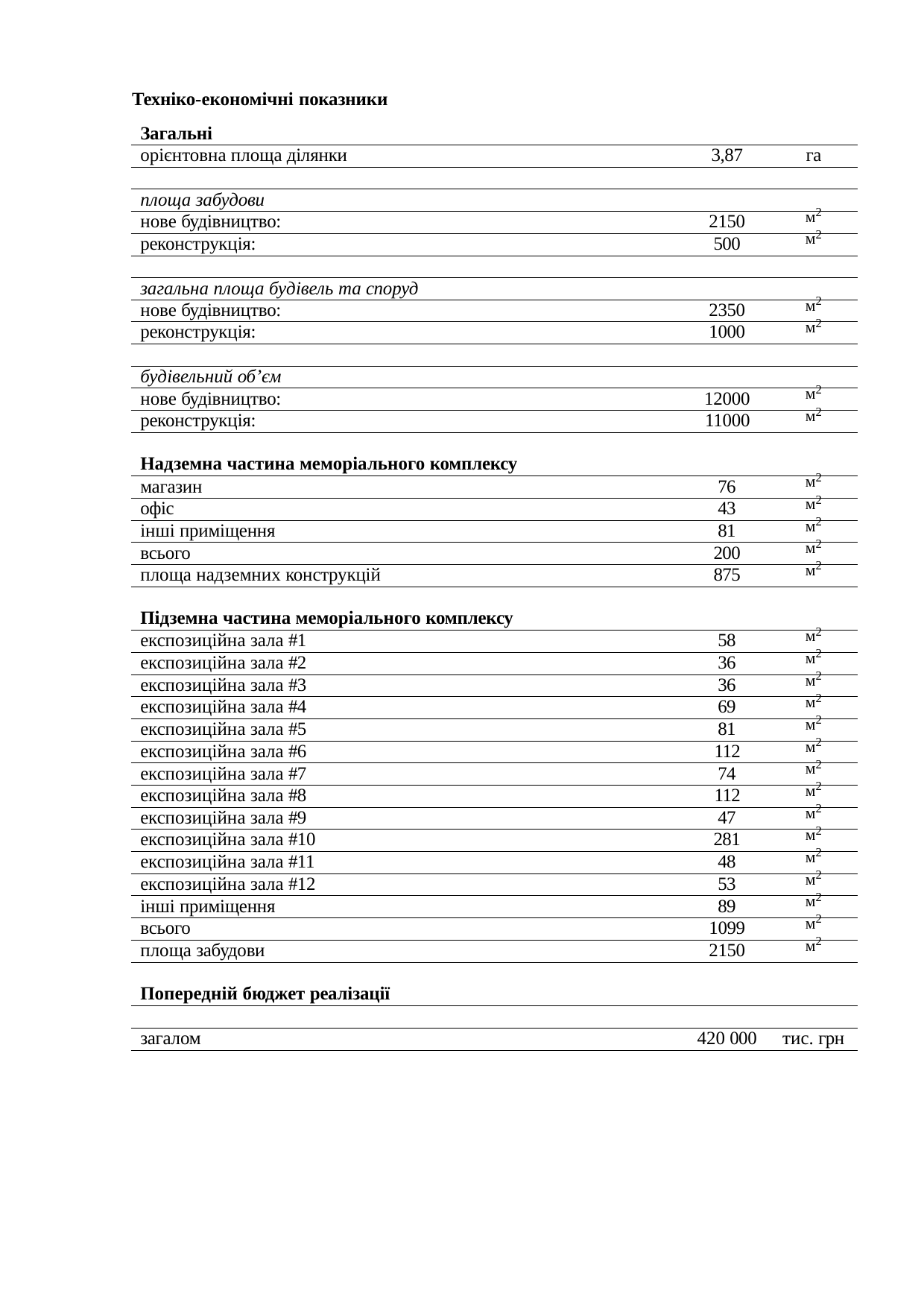

Техніко-економічні показники
| Загальні |  |  |
| --- | --- | --- |
| орієнтовна площа ділянки | 3,87 | га |
|  |  |  |
| площа забудови |  |  |
| нове будівництво: | 2150 | м2 |
| реконструкція: | 500 | м2 |
|  |  |  |
| загальна площа будівель та споруд |  |  |
| нове будівництво: | 2350 | м2 |
| реконструкція: | 1000 | м2 |
|  |  |  |
| будівельний об’єм |  |  |
| нове будівництво: | 12000 | м2 |
| реконструкція: | 11000 | м2 |
| Надземна частина меморіального комплексу |  |  |
| магазин | 76 | м2 |
| офіс | 43 | м2 |
| інші приміщення | 81 | м2 |
| всього | 200 | м2 |
| площа надземних конструкцій | 875 | м2 |
| Підземна частина меморіального комплексу |  |  |
| експозиційна зала #1 | 58 | м2 |
| експозиційна зала #2 | 36 | м2 |
| експозиційна зала #3 | 36 | м2 |
| експозиційна зала #4 | 69 | м2 |
| експозиційна зала #5 | 81 | м2 |
| експозиційна зала #6 | 112 | м2 |
| експозиційна зала #7 | 74 | м2 |
| експозиційна зала #8 | 112 | м2 |
| експозиційна зала #9 | 47 | м2 |
| експозиційна зала #10 | 281 | м2 |
| експозиційна зала #11 | 48 | м2 |
| експозиційна зала #12 | 53 | м2 |
| інші приміщення | 89 | м2 |
| всього | 1099 | м2 |
| площа забудови | 2150 | м2 |
| Попередній бюджет реалізації |  |  |
|  |  |  |
| загалом | 420 000 | тис. грн |